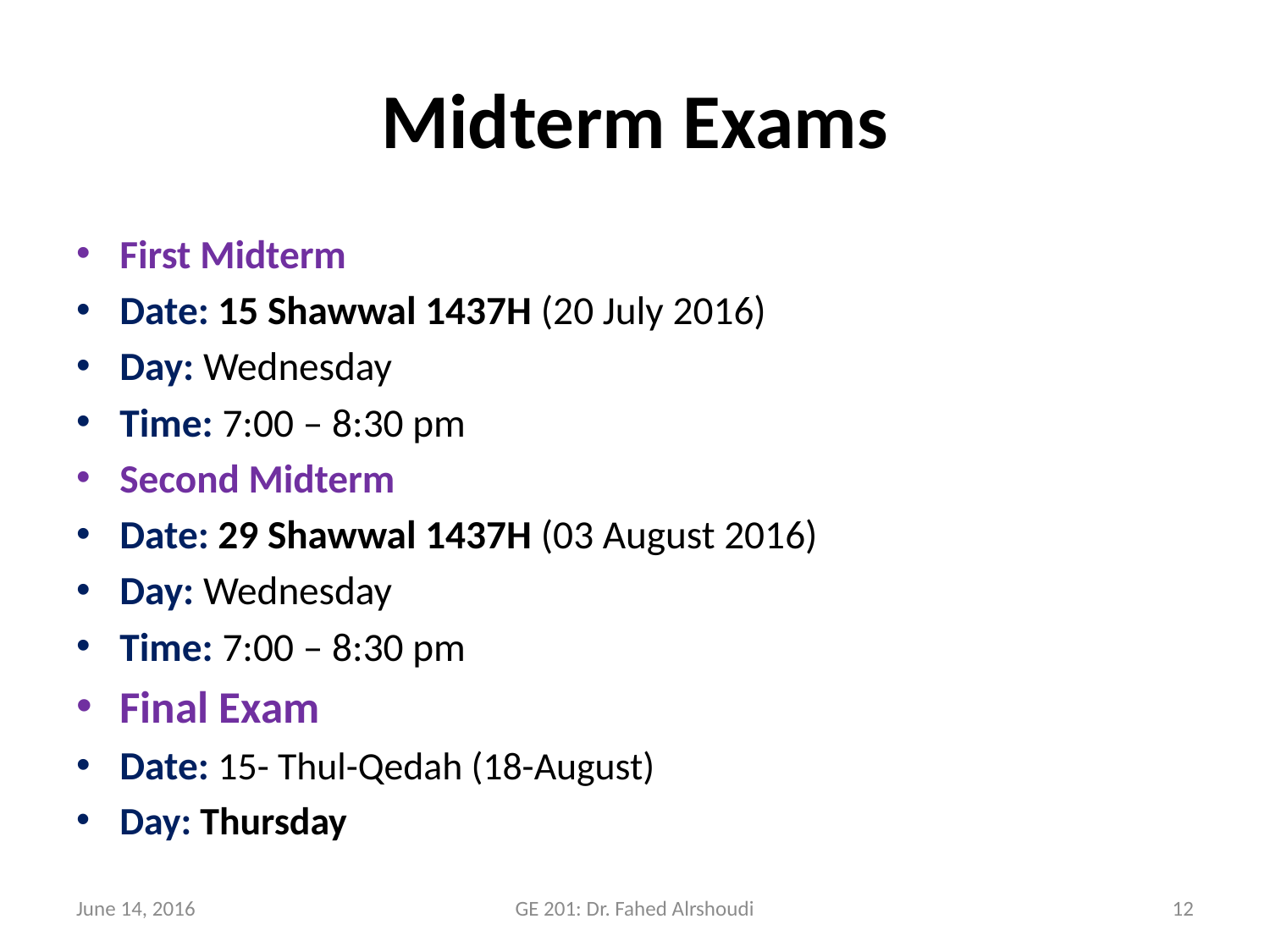

# Midterm Exams
First Midterm
Date: 15 Shawwal 1437H (20 July 2016)
Day: Wednesday
Time: 7:00 – 8:30 pm
Second Midterm
Date: 29 Shawwal 1437H (03 August 2016)
Day: Wednesday
Time: 7:00 – 8:30 pm
Final Exam
Date: 15- Thul-Qedah (18-August)
Day: Thursday

June 14, 2016
GE 201: Dr. Fahed Alrshoudi
12